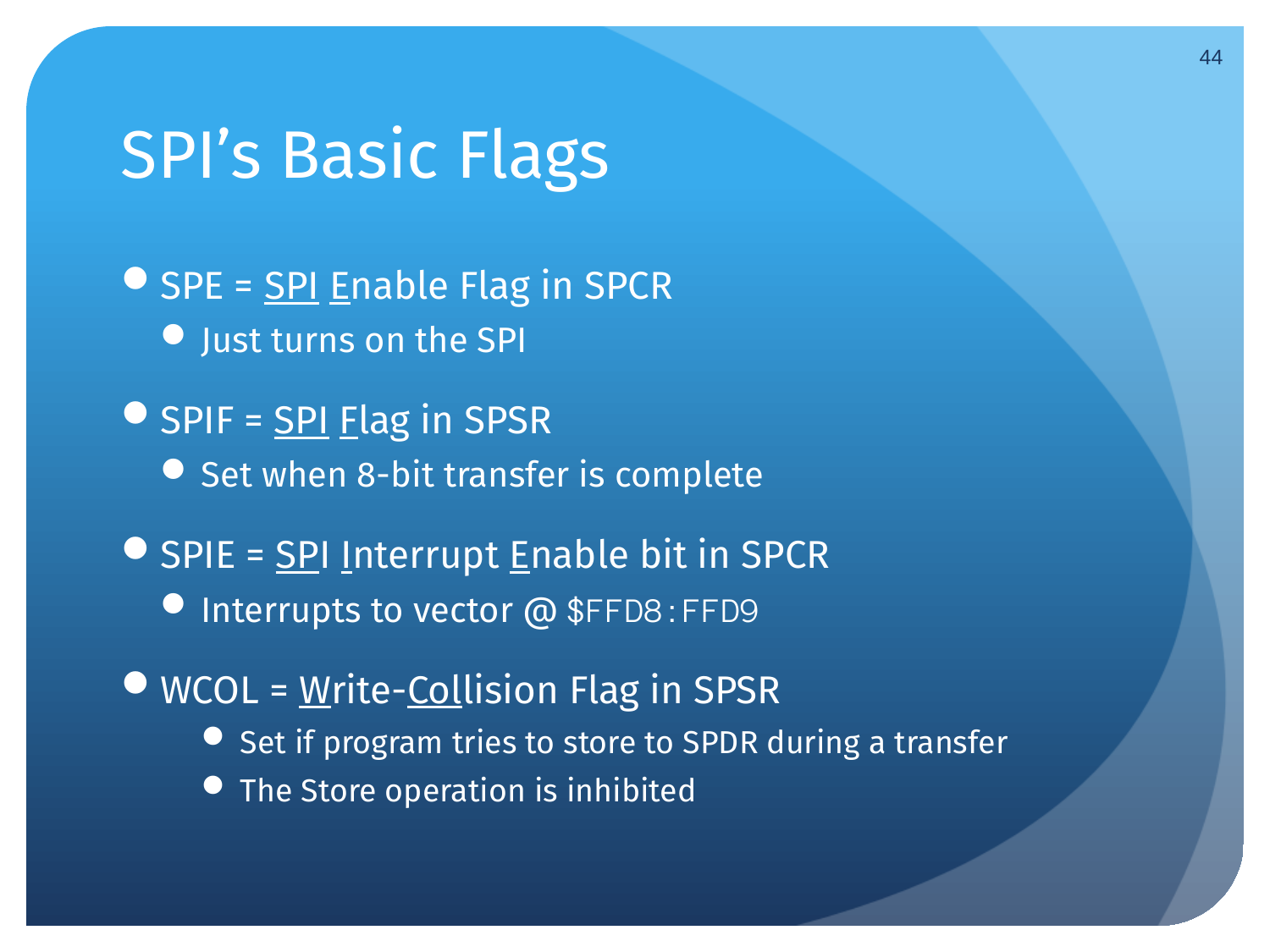

44
# SPI’s Basic Flags
SPE = SPI Enable Flag in SPCR
Just turns on the SPI
SPIF = SPI Flag in SPSR
Set when 8-bit transfer is complete
SPIE = SPI Interrupt Enable bit in SPCR
Interrupts to vector @ $FFD8:FFD9
WCOL = Write-Collision Flag in SPSR
Set if program tries to store to SPDR during a transfer
The Store operation is inhibited